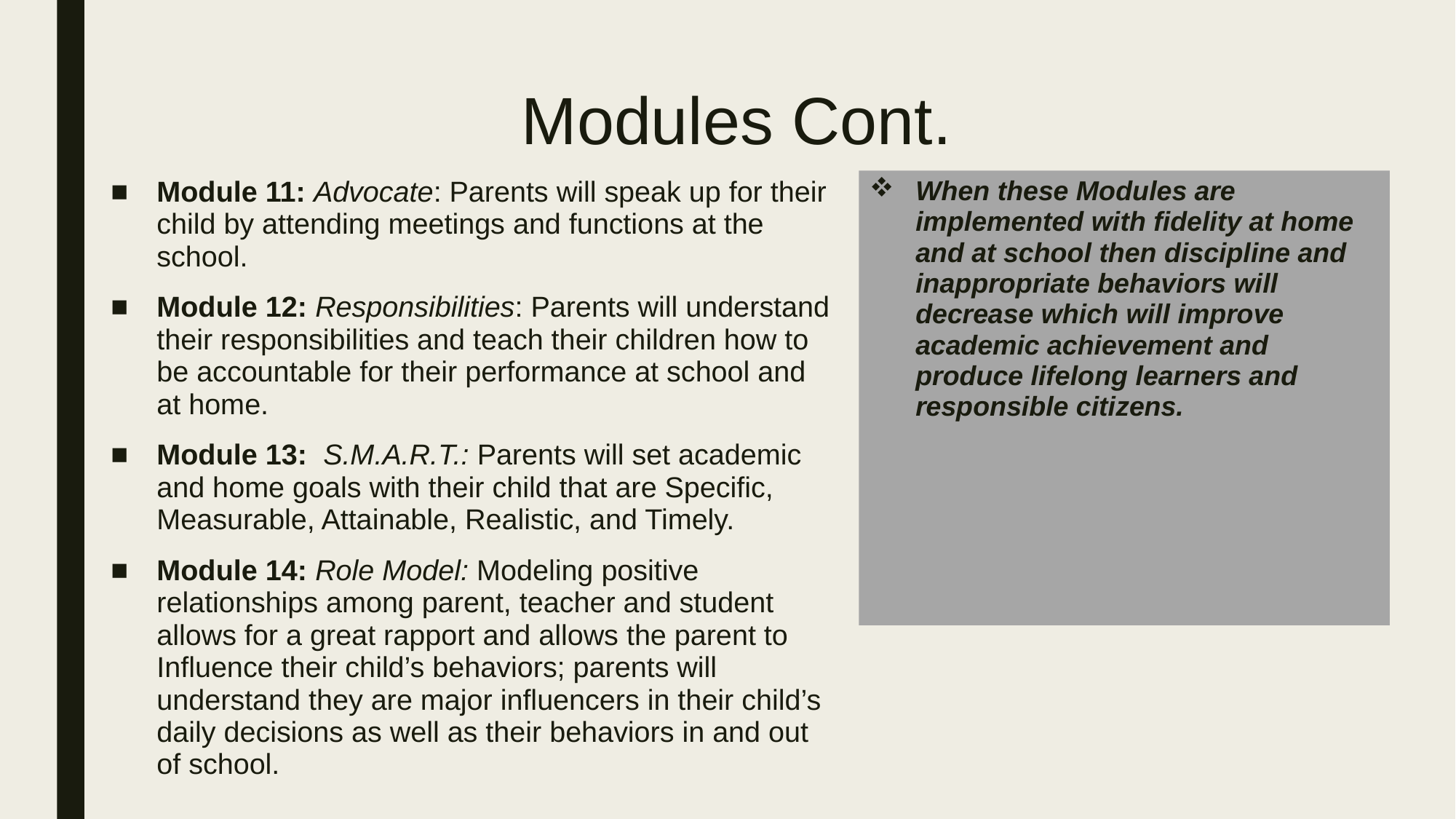

# Modules Cont.
Module 11: Advocate: Parents will speak up for their child by attending meetings and functions at the school.
Module 12: Responsibilities: Parents will understand their responsibilities and teach their children how to be accountable for their performance at school and at home.
Module 13:  S.M.A.R.T.: Parents will set academic and home goals with their child that are Specific, Measurable, Attainable, Realistic, and Timely.
Module 14: Role Model: Modeling positive relationships among parent, teacher and student allows for a great rapport and allows the parent to Influence their child’s behaviors; parents will understand they are major influencers in their child’s daily decisions as well as their behaviors in and out of school.

When these Modules are implemented with fidelity at home and at school then discipline and inappropriate behaviors will decrease which will improve academic achievement and produce lifelong learners and responsible citizens.